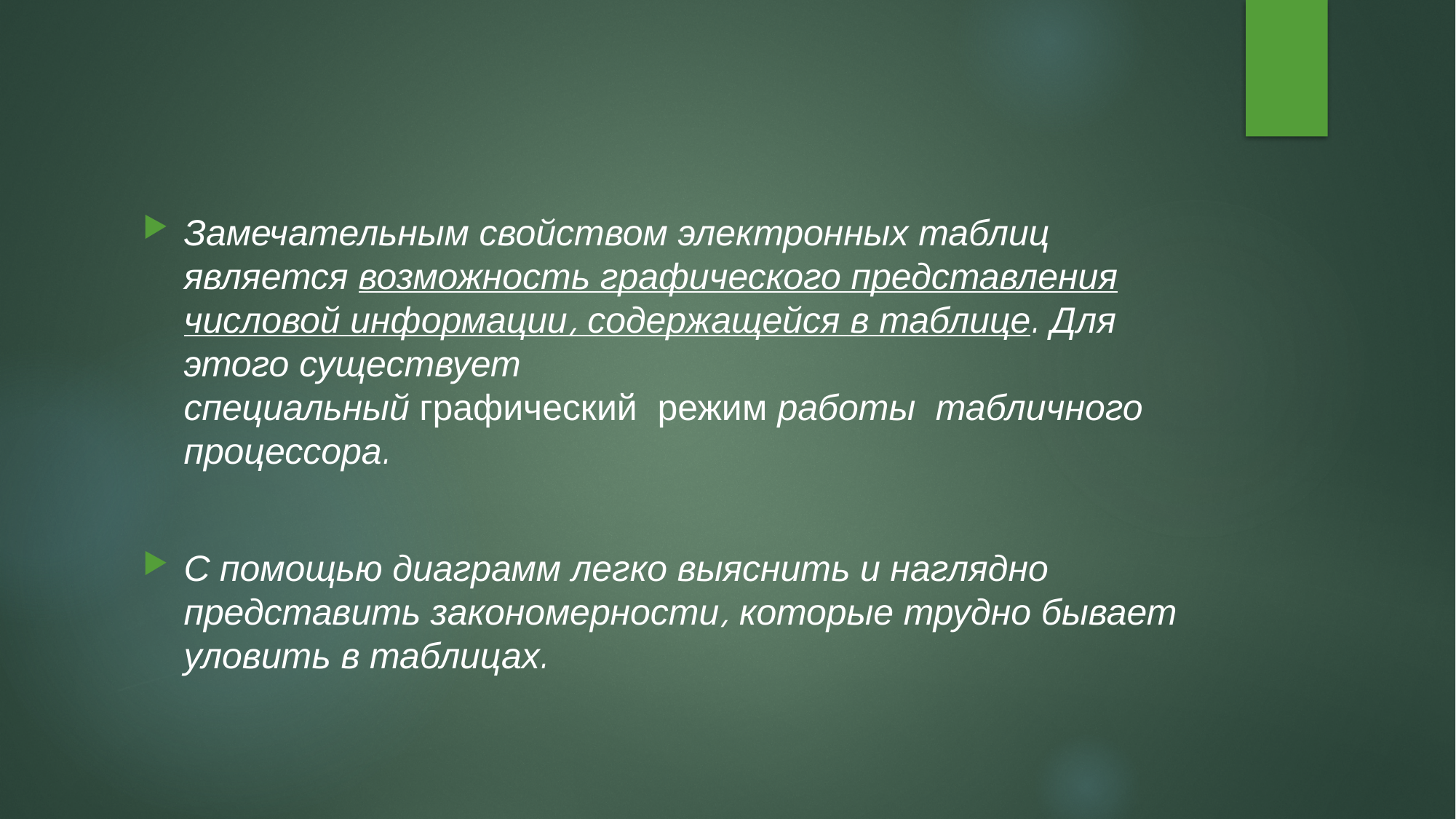

#
Замечательным свойством электронных таблиц является возможность графического представления числовой информации, содержащейся в таблице. Для этого существует специальный графический  режим работы  табличного процессора.

С помощью диаграмм легко выяснить и наглядно представить закономерности, которые трудно бывает уловить в таблицах.